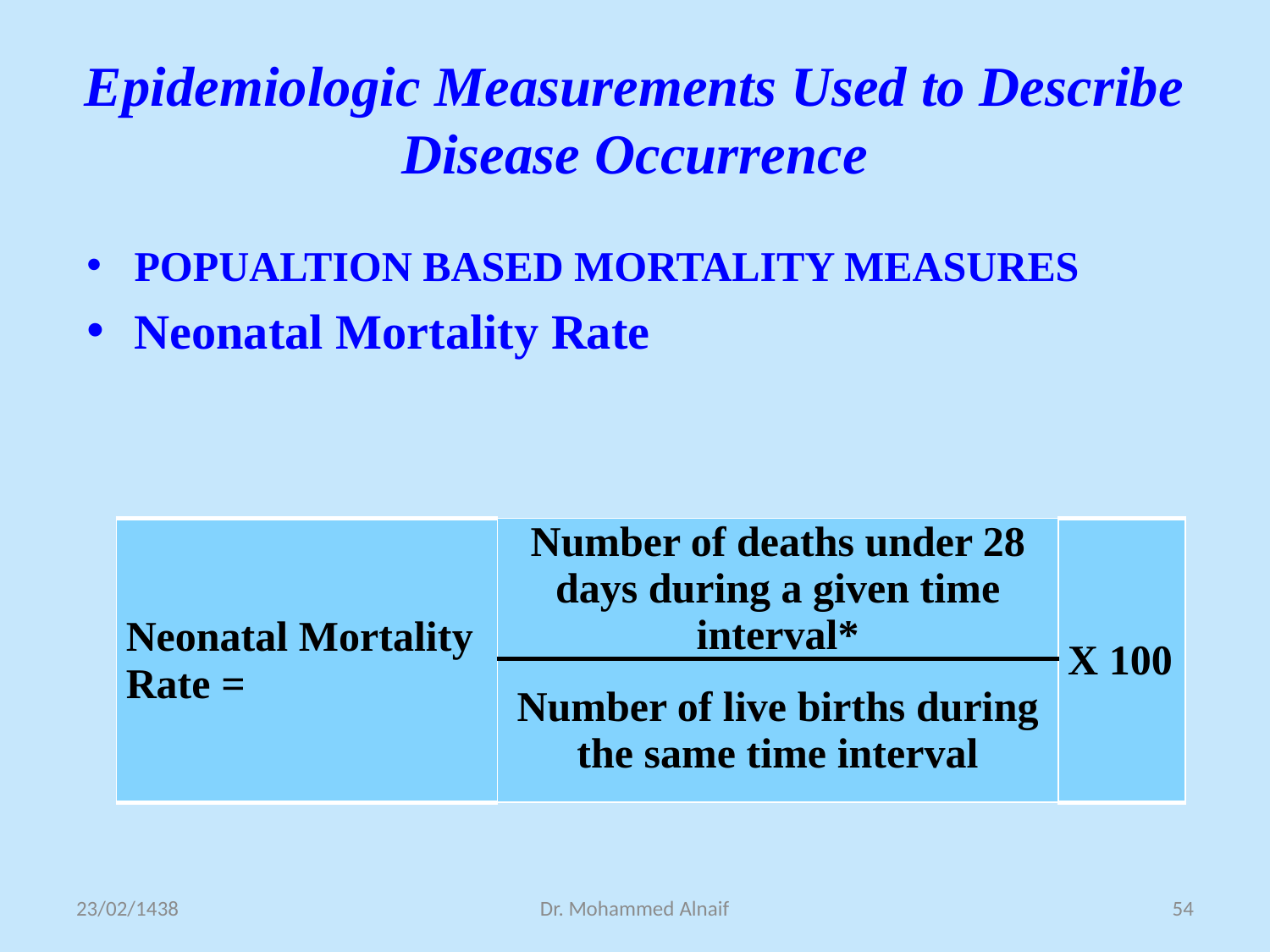

# Epidemiologic Measurements Used to Describe Disease Occurrence
POPUALTION BASED MORTALITY MEASURES
Neonatal Mortality Rate
| Neonatal Mortality Rate = | Number of deaths under 28 days during a given time interval\* | X 100 |
| --- | --- | --- |
|  | Number of live births during the same time interval |  |
23/02/1438
Dr. Mohammed Alnaif
54